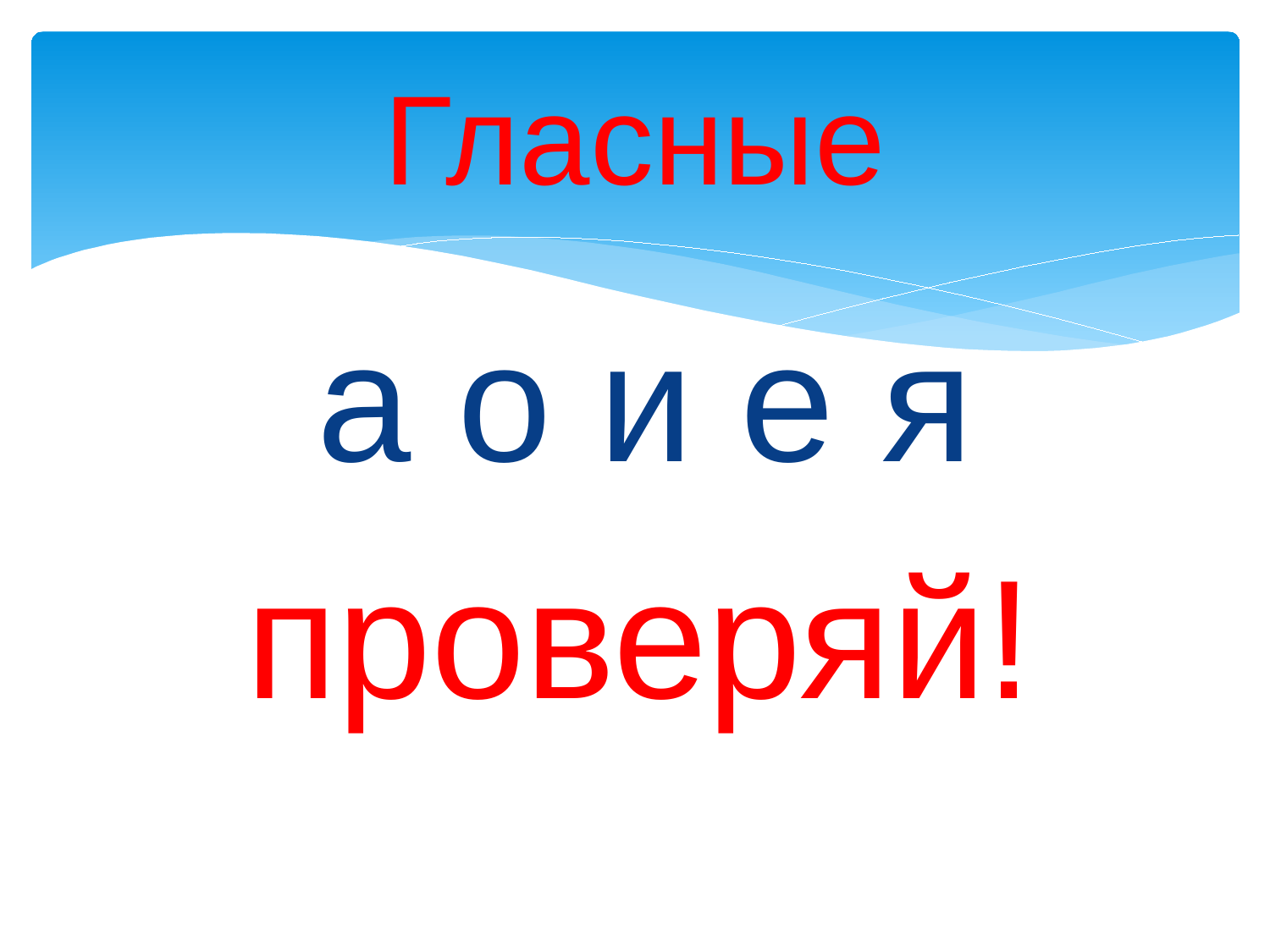

# Гласные
 а о и е я
проверяй!